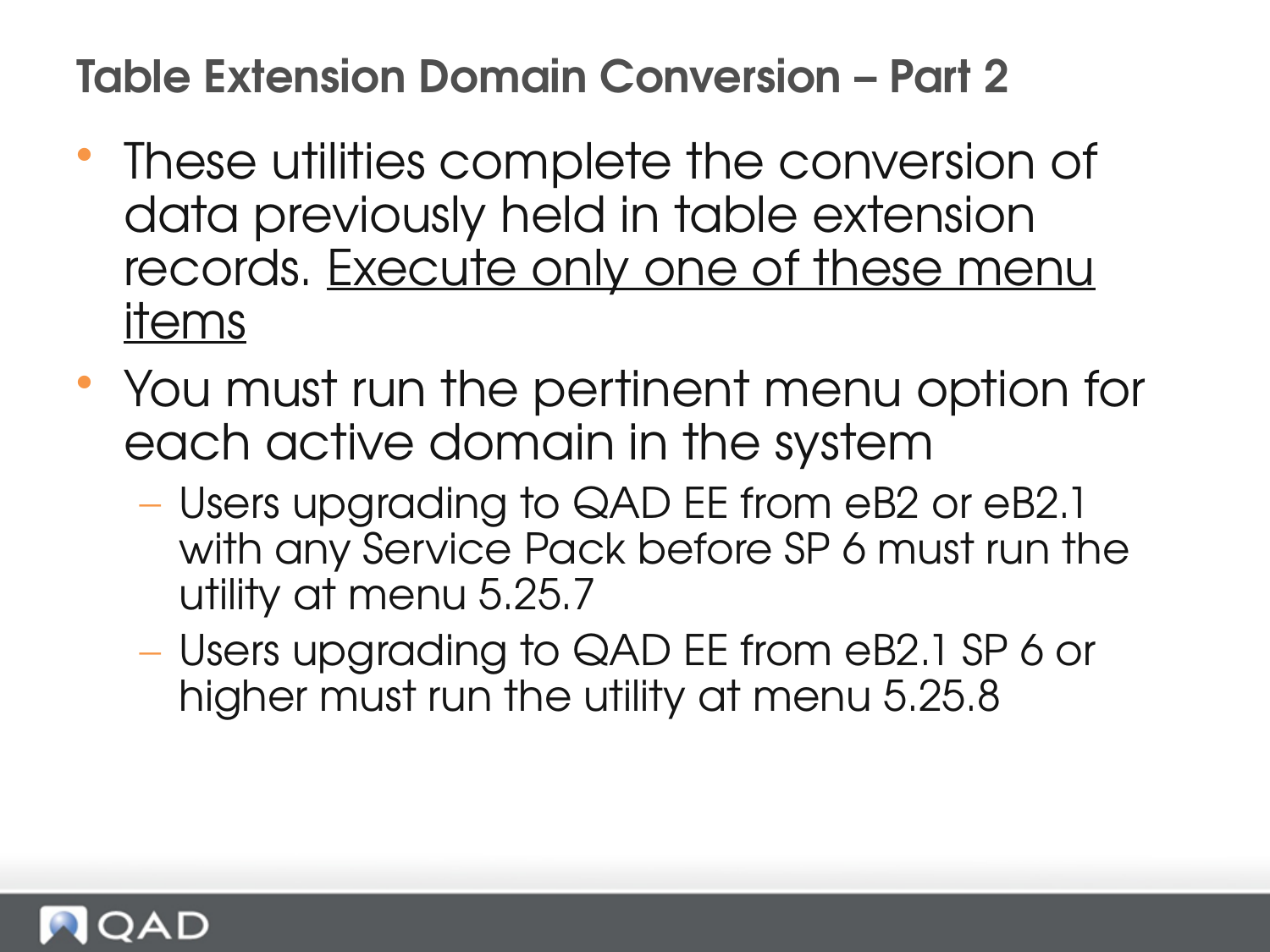

# Table Extension Domain Conversion – Part 2

These utilities complete the conversion of data previously held in table extension records. Execute only one of these menu items
You must run the pertinent menu option for each active domain in the system
Users upgrading to QAD EE from eB2 or eB2.1 with any Service Pack before SP 6 must run the utility at menu 5.25.7
Users upgrading to QAD EE from eB2.1 SP 6 or higher must run the utility at menu 5.25.8